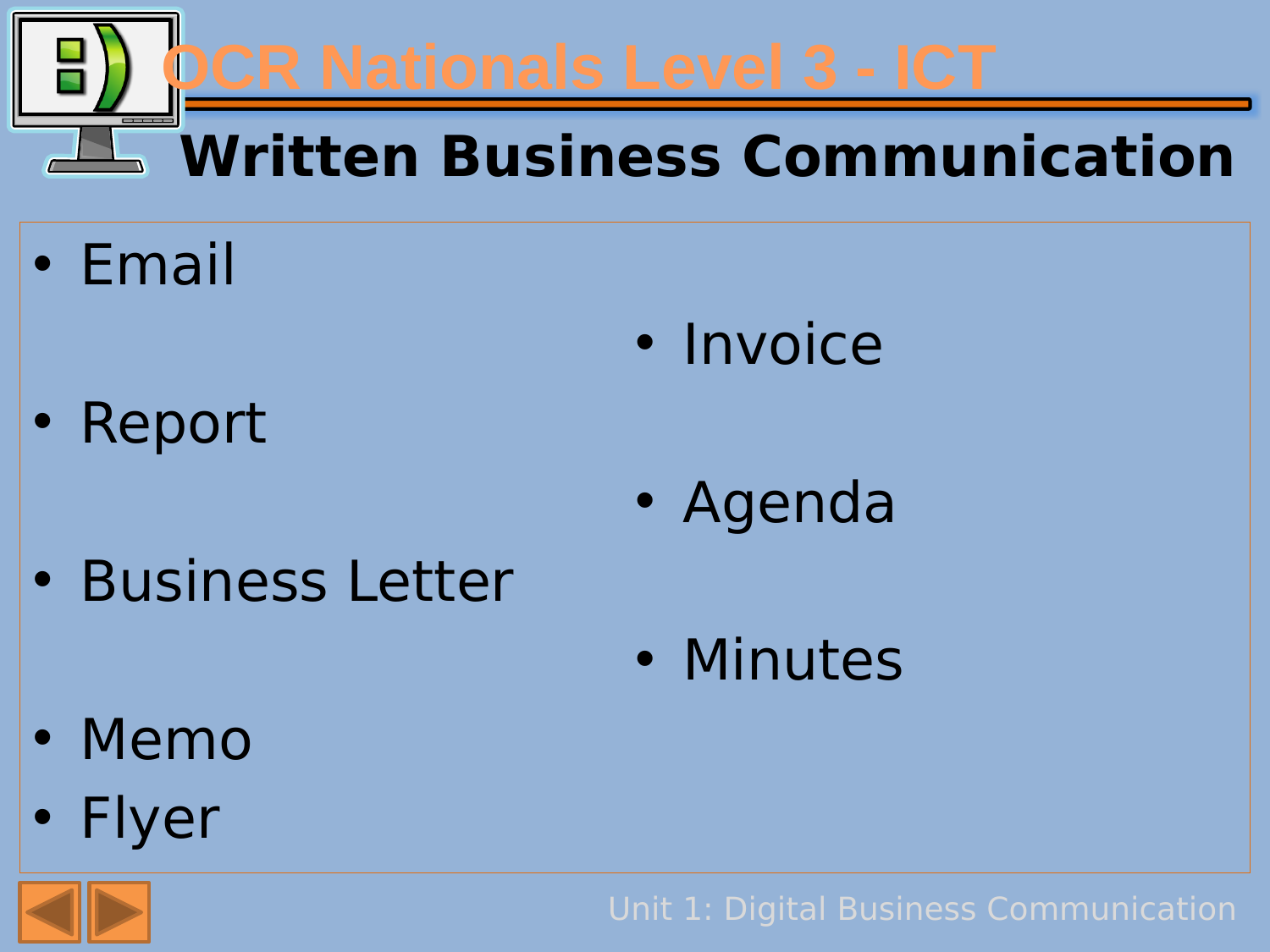

# Written Business Communication
Email

Report

Business Letter

Memo
Flyer

Invoice

Agenda

Minutes